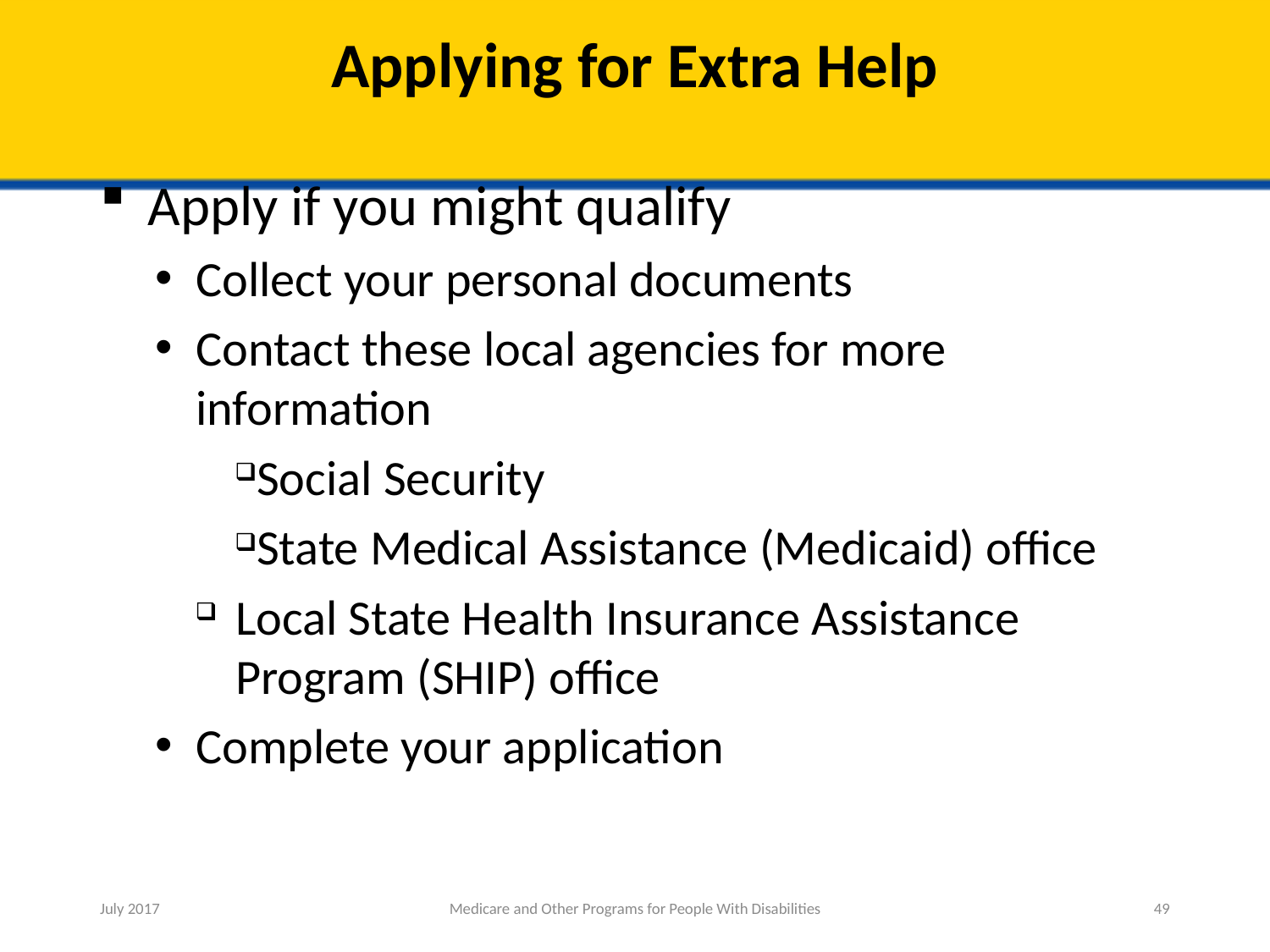

# Applying for Extra Help
Apply if you might qualify
Collect your personal documents
Contact these local agencies for more information
Social Security
State Medical Assistance (Medicaid) office
Local State Health Insurance Assistance Program (SHIP) office
Complete your application
July 2017
Medicare and Other Programs for People With Disabilities
49